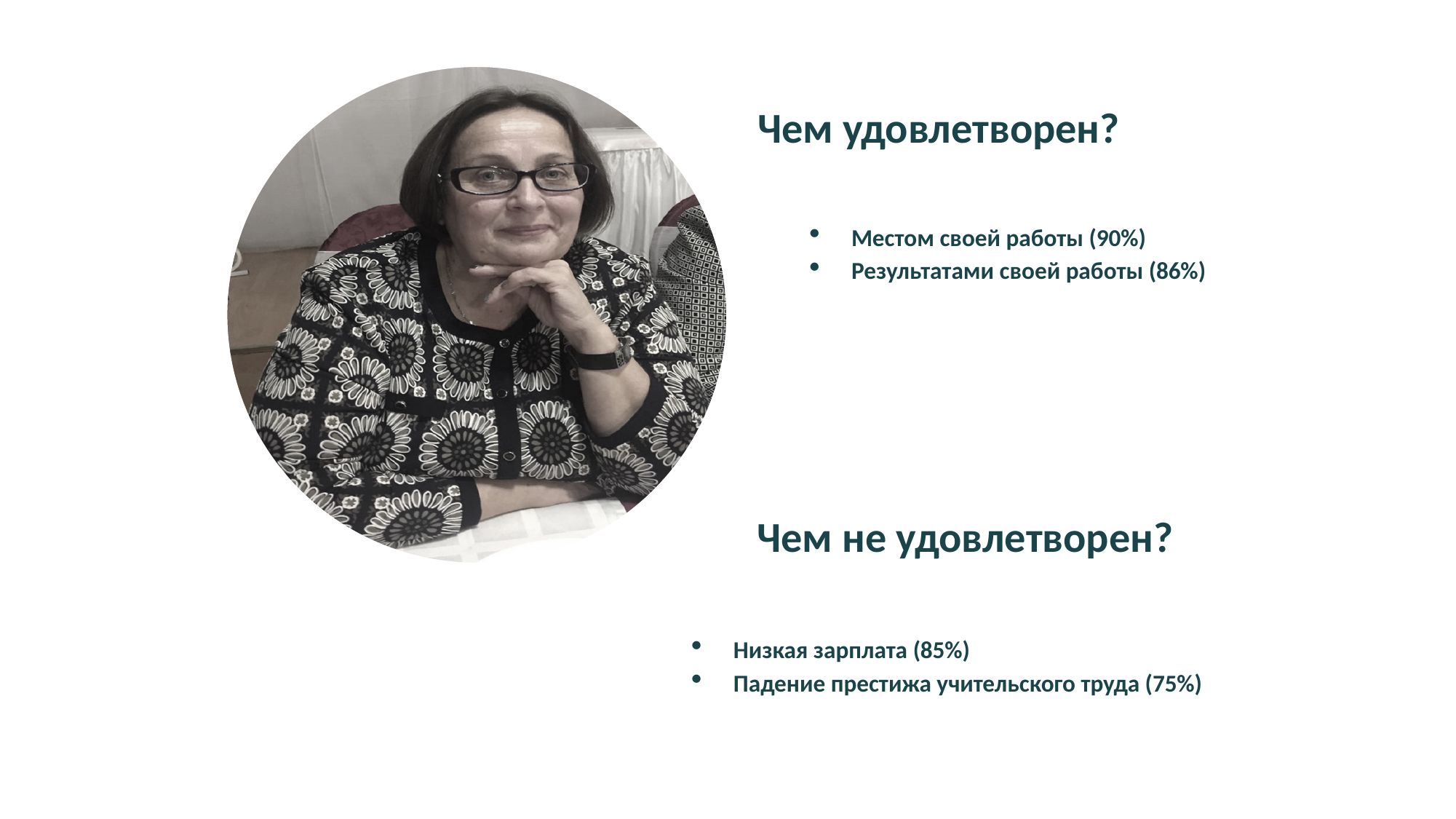

Чем удовлетворен?
Местом своей работы (90%)
Результатами своей работы (86%)
Чем не удовлетворен?
Низкая зарплата (85%)
Падение престижа учительского труда (75%)